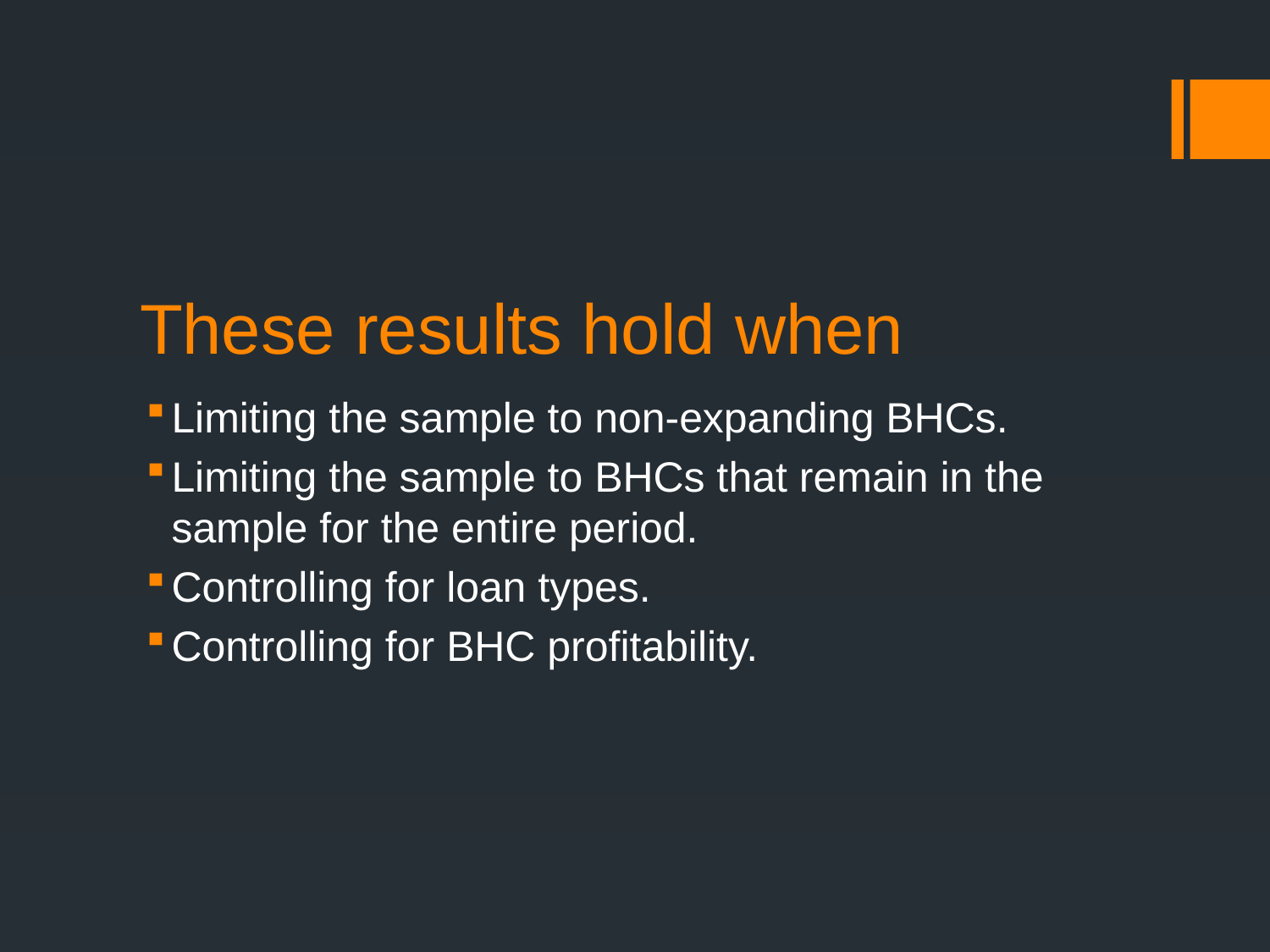

# These results hold when
Limiting the sample to non-expanding BHCs.
Limiting the sample to BHCs that remain in the sample for the entire period.
Controlling for loan types.
Controlling for BHC profitability.